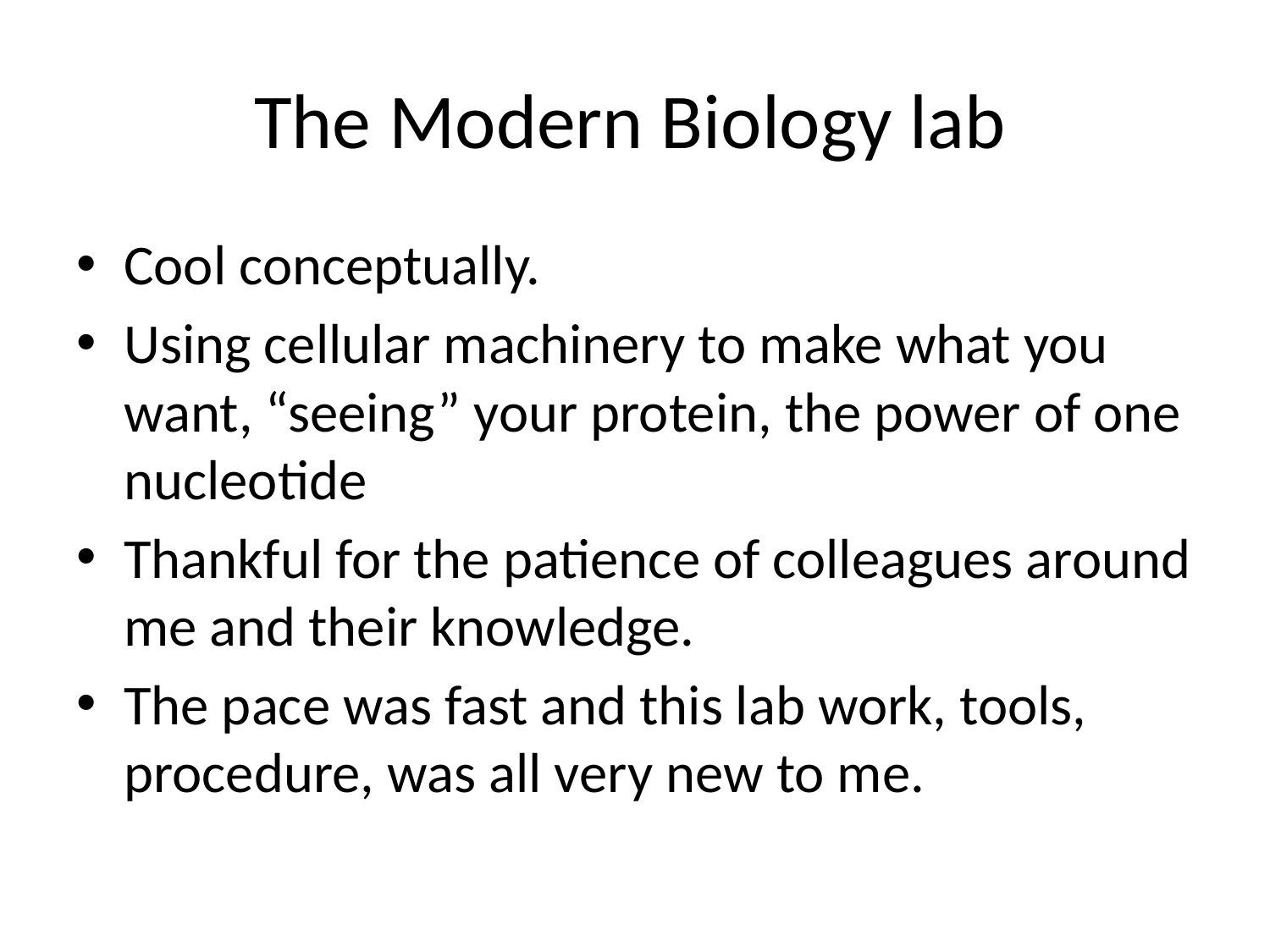

# The Modern Biology lab
Cool conceptually.
Using cellular machinery to make what you want, “seeing” your protein, the power of one nucleotide
Thankful for the patience of colleagues around me and their knowledge.
The pace was fast and this lab work, tools, procedure, was all very new to me.